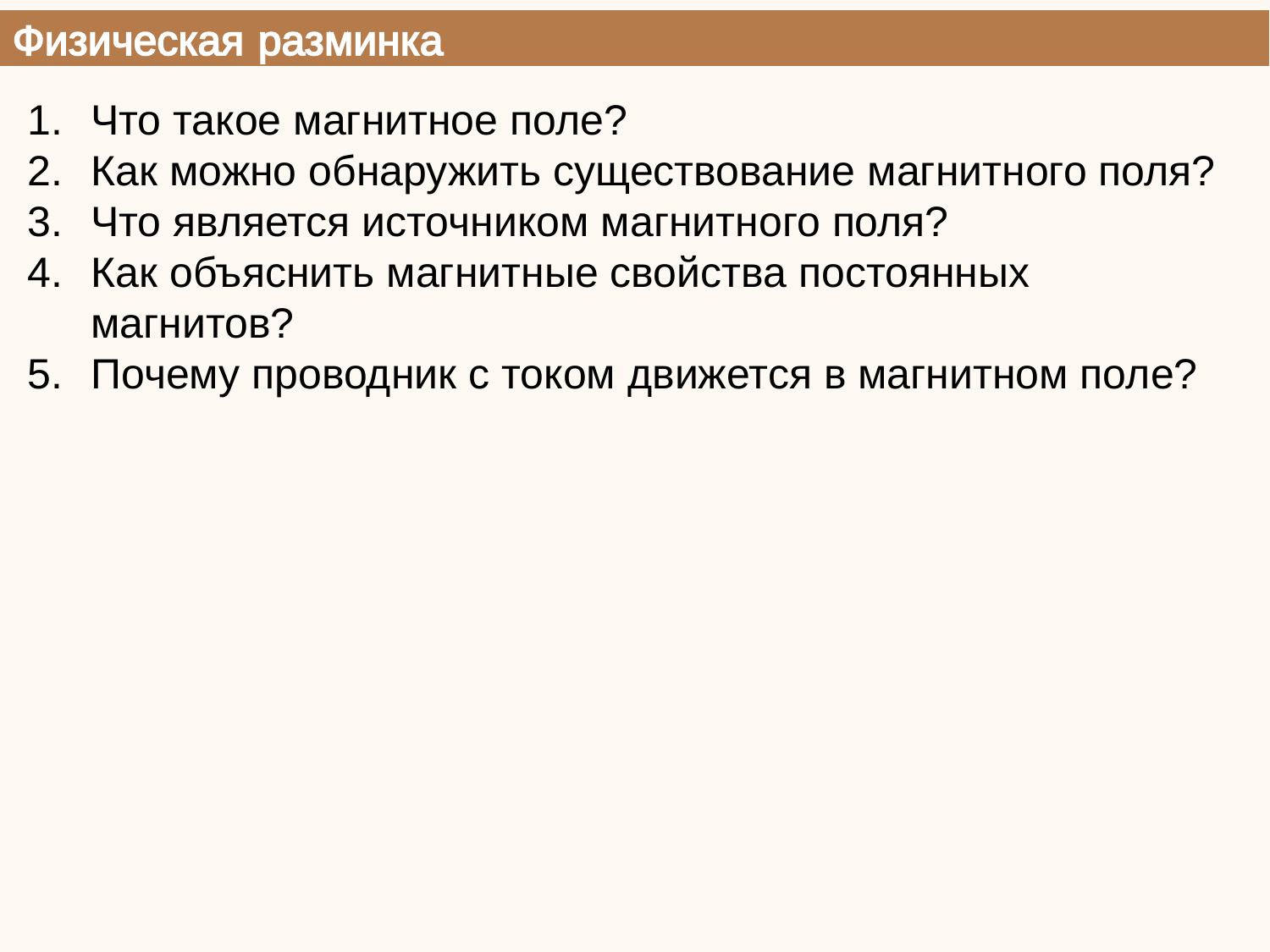

Физическая разминка
Что такое магнитное поле?
Как можно обнаружить существование магнитного поля?
Что является источником магнитного поля?
Как объяснить магнитные свойства постоянных магнитов?
Почему проводник с током движется в магнитном поле?